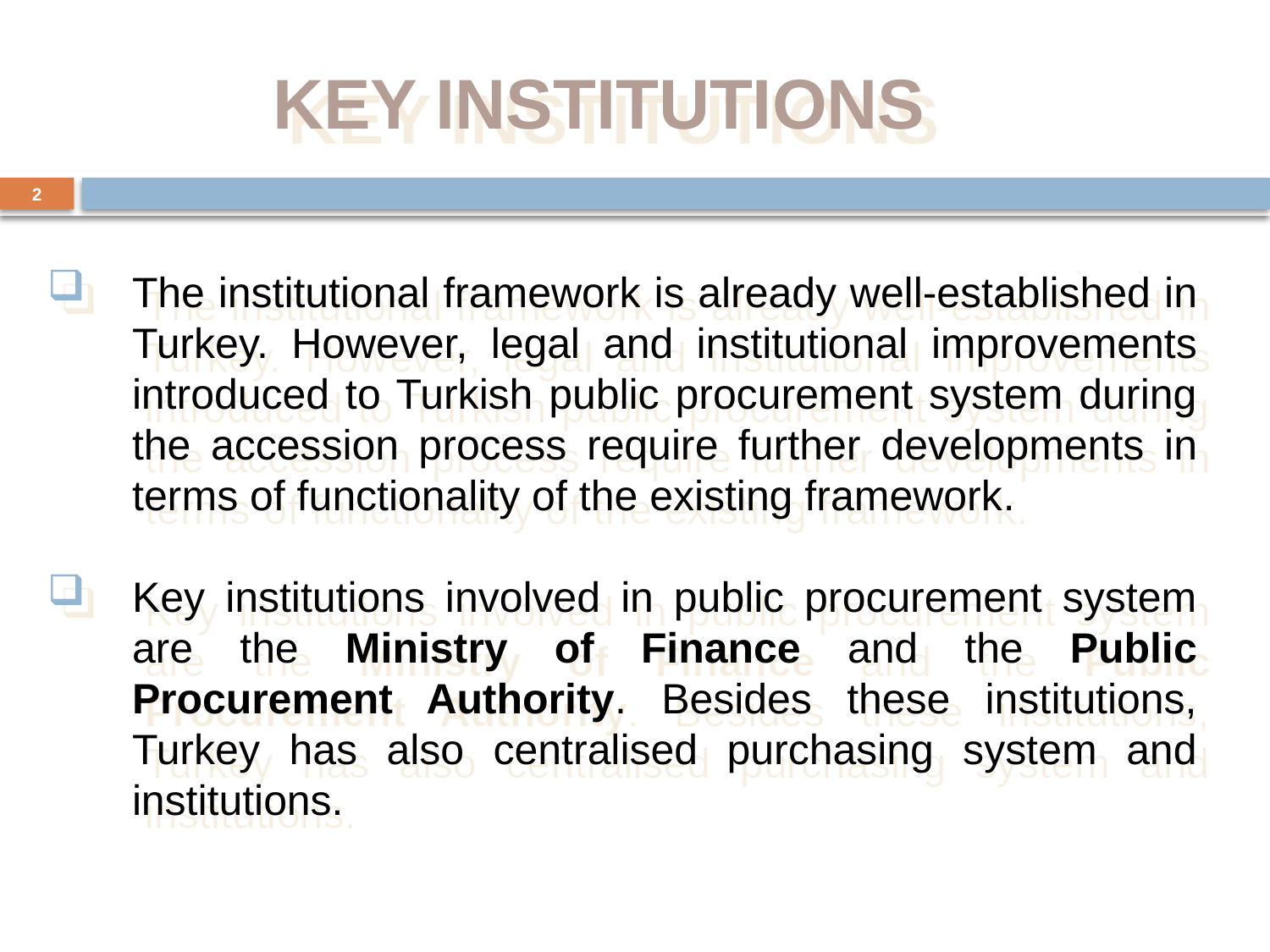

# KEY INSTITUTIONS
2

The institutional framework is already well-established in Turkey. However, legal and institutional improvements introduced to Turkish public procurement system during the accession process require further developments in terms of functionality of the existing framework.

Key institutions involved in public procurement system are the Ministry of Finance and the Public Procurement Authority. Besides these institutions, Turkey has also centralised purchasing system and institutions.